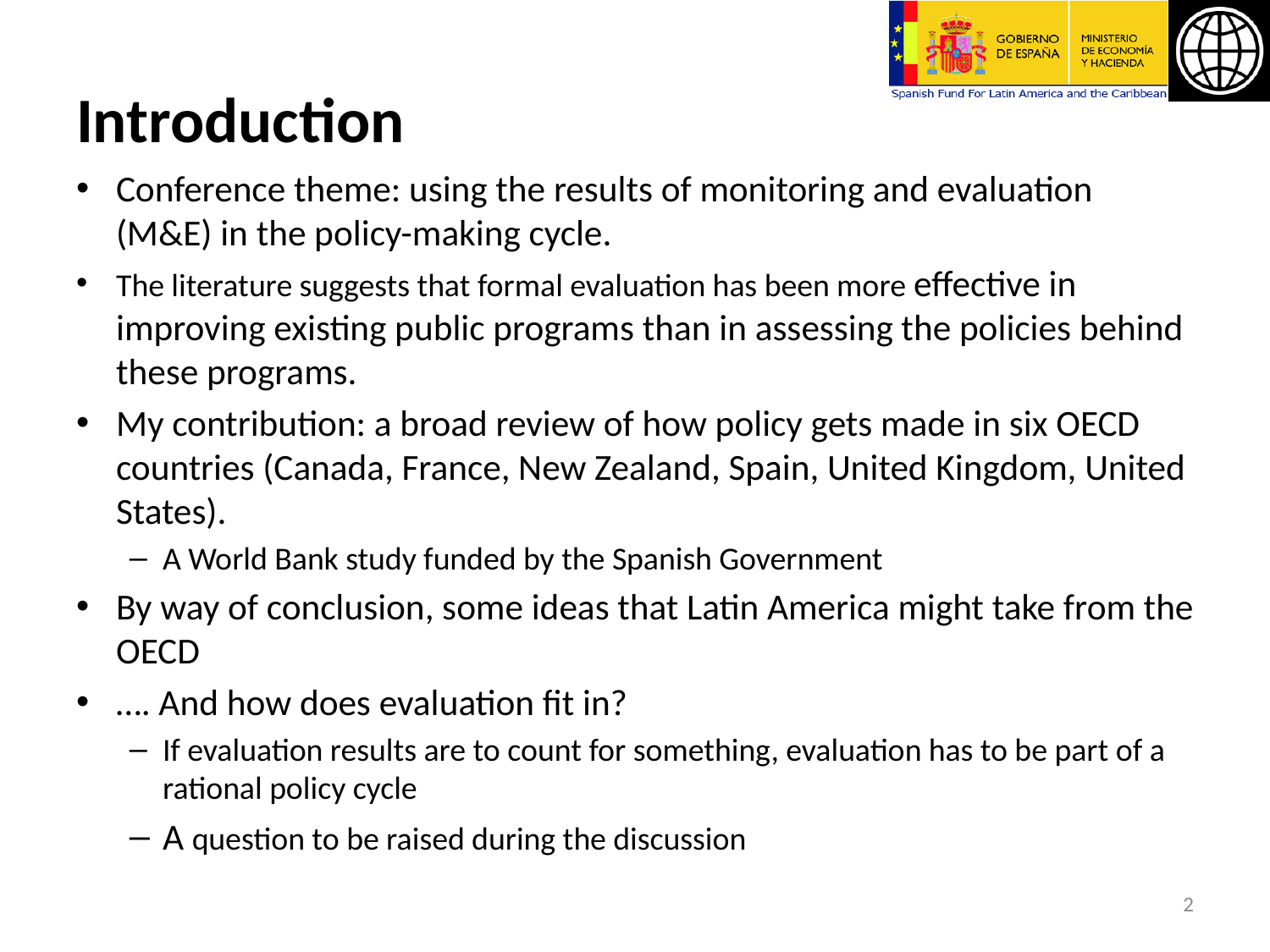

# Introduction
Conference theme: using the results of monitoring and evaluation (M&E) in the policy-making cycle.
The literature suggests that formal evaluation has been more effective in improving existing public programs than in assessing the policies behind these programs.
My contribution: a broad review of how policy gets made in six OECD countries (Canada, France, New Zealand, Spain, United Kingdom, United States).
A World Bank study funded by the Spanish Government
By way of conclusion, some ideas that Latin America might take from the OECD
…. And how does evaluation fit in?
If evaluation results are to count for something, evaluation has to be part of a rational policy cycle
A question to be raised during the discussion

2